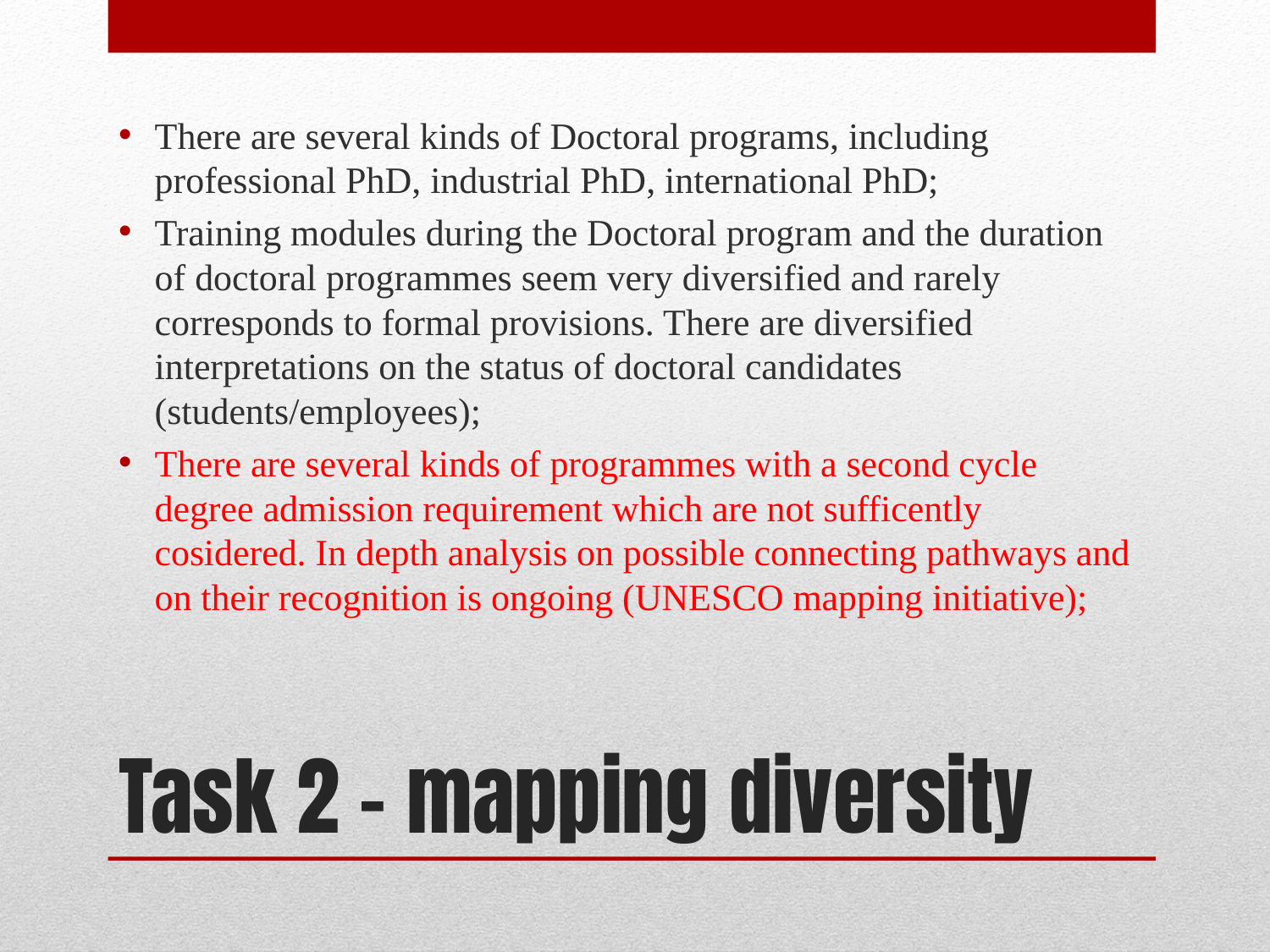

There are several kinds of Doctoral programs, including professional PhD, industrial PhD, international PhD;
Training modules during the Doctoral program and the duration of doctoral programmes seem very diversified and rarely corresponds to formal provisions. There are diversified interpretations on the status of doctoral candidates (students/employees);
There are several kinds of programmes with a second cycle degree admission requirement which are not sufficently cosidered. In depth analysis on possible connecting pathways and on their recognition is ongoing (UNESCO mapping initiative);
# Task 2 – mapping diversity